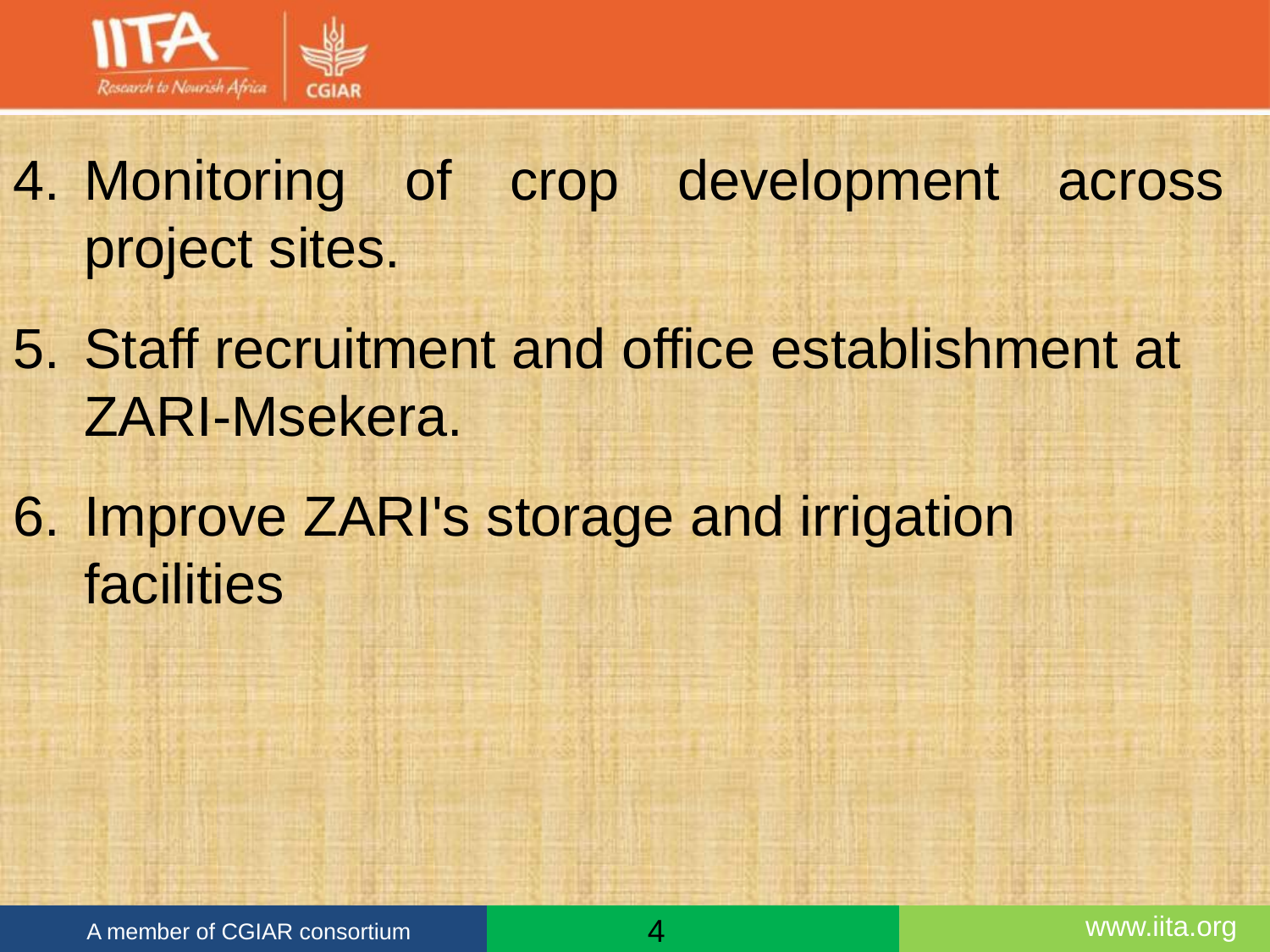

Monitoring of crop development across project sites.
Staff recruitment and office establishment at ZARI-Msekera.
Improve ZARI's storage and irrigation facilities

4